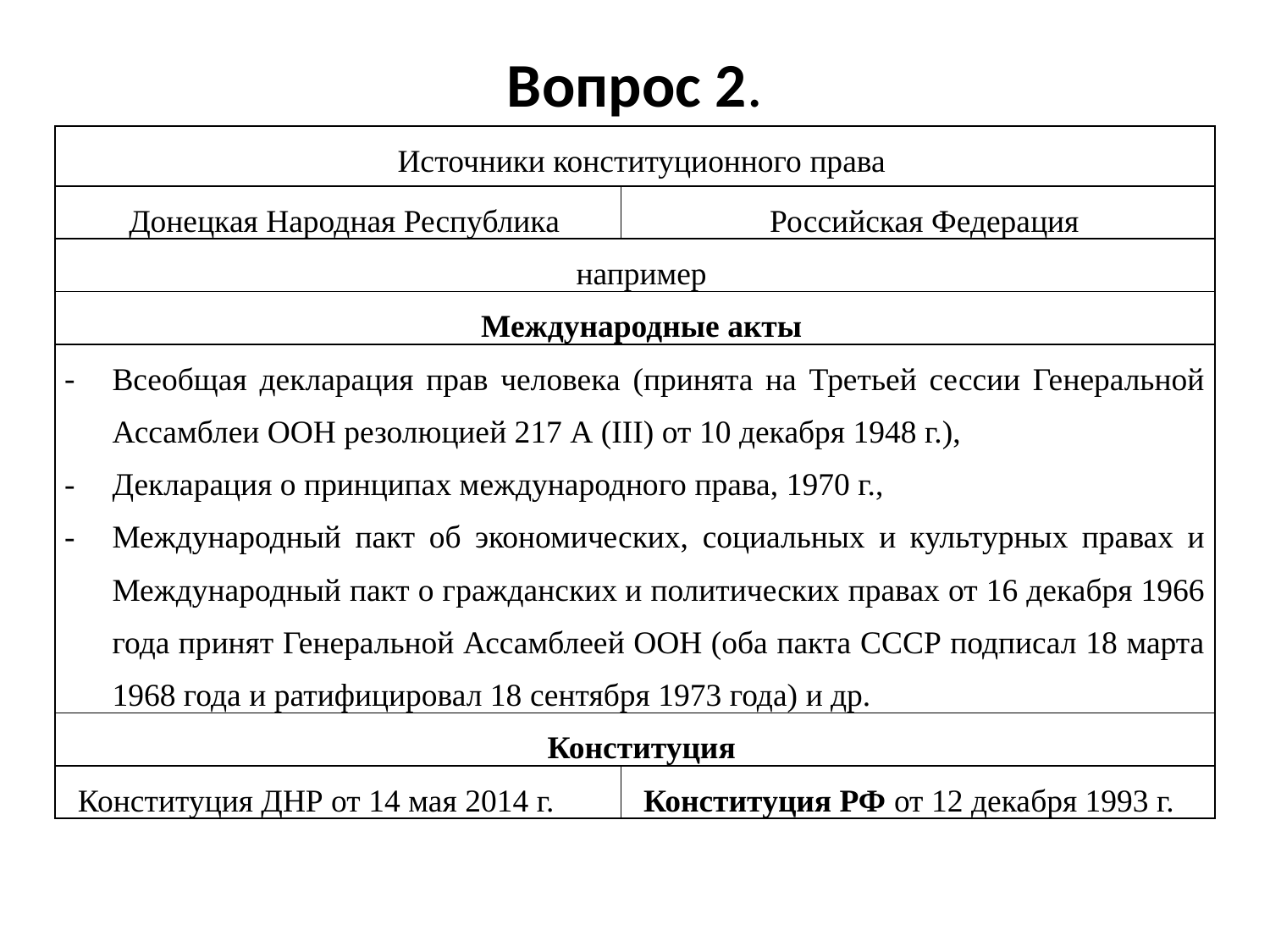

# Вопрос 2.
| Источники конституционного права |  |
| --- | --- |
| Донецкая Народная Республика | Российская Федерация |
| например |  |
| Международные акты |  |
| Всеобщая декларация прав человека (принята на Третьей сессии Генеральной Ассамблеи ООН резолюцией 217 А (III) от 10 декабря 1948 г.), Декларация о принципах международного права, 1970 г., Международный пакт об экономических, социальных и культурных правах и Международный пакт о гражданских и политических правах от 16 декабря 1966 года принят Генеральной Ассамблеей ООН (оба пакта СССР подписал 18 марта 1968 года и ратифицировал 18 сентября 1973 года) и др. |  |
| Конституция |  |
| Конституция ДНР от 14 мая 2014 г. | Конституция РФ от 12 декабря 1993 г. |